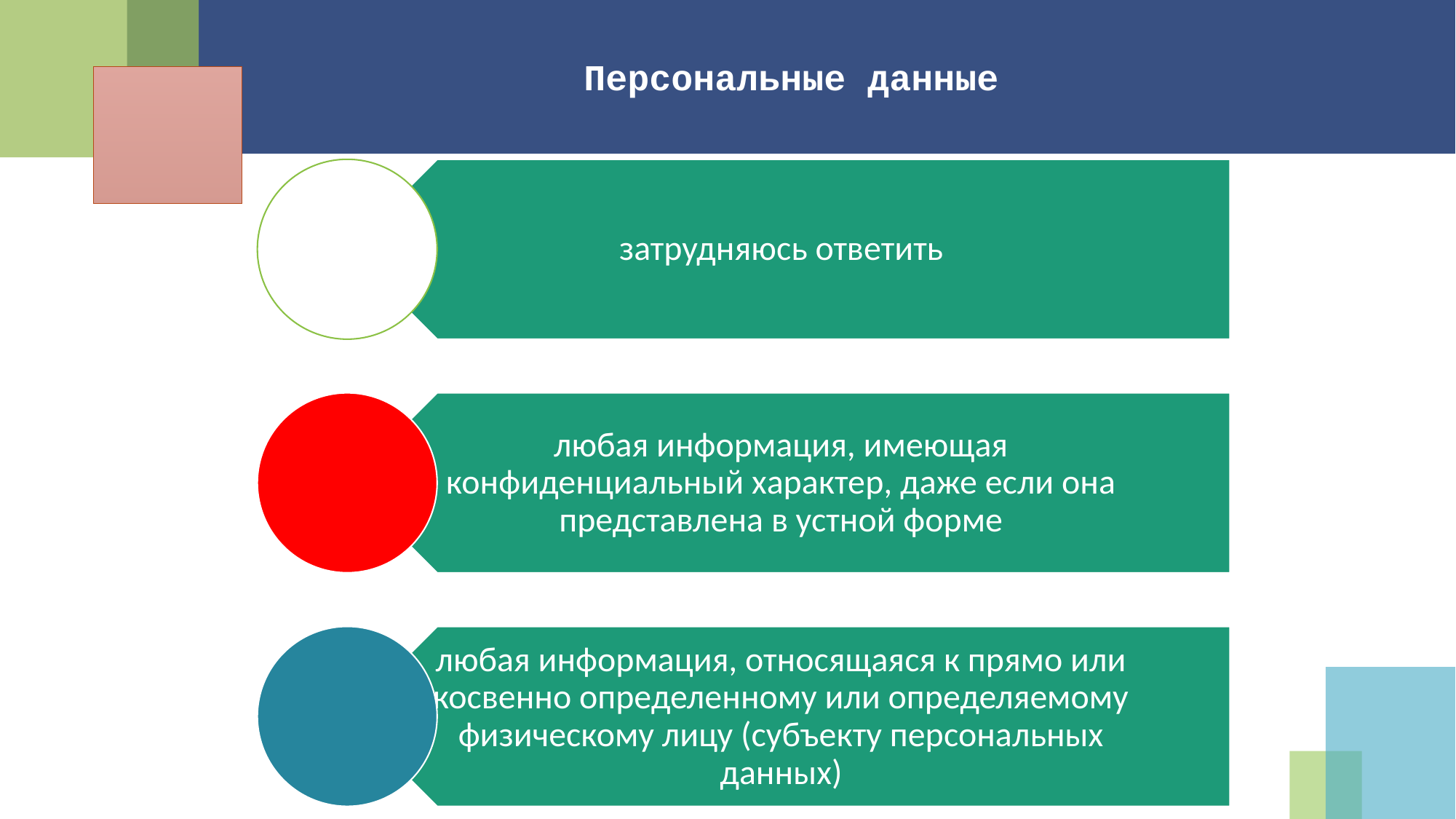

Персональные данные

затрудняюсь ответить
любая информация, имеющая конфиденциальный характер, даже если она представлена в устной форме
любая информация, относящаяся к прямо или косвенно определенному или определяемому физическому лицу (субъекту персональных данных)